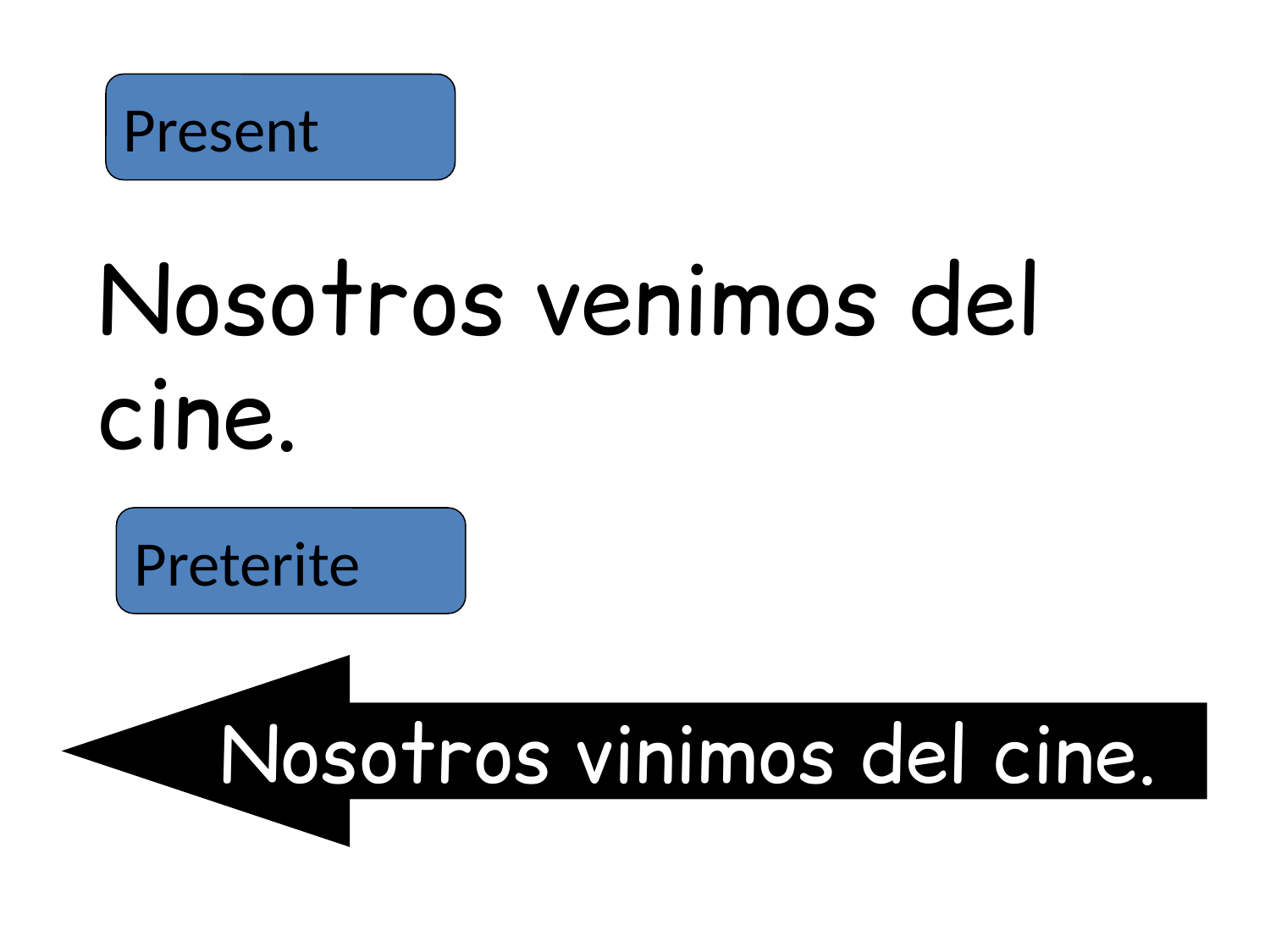

Present
Nosotros venimos del cine.
Preterite
Nosotros vinimos del cine.